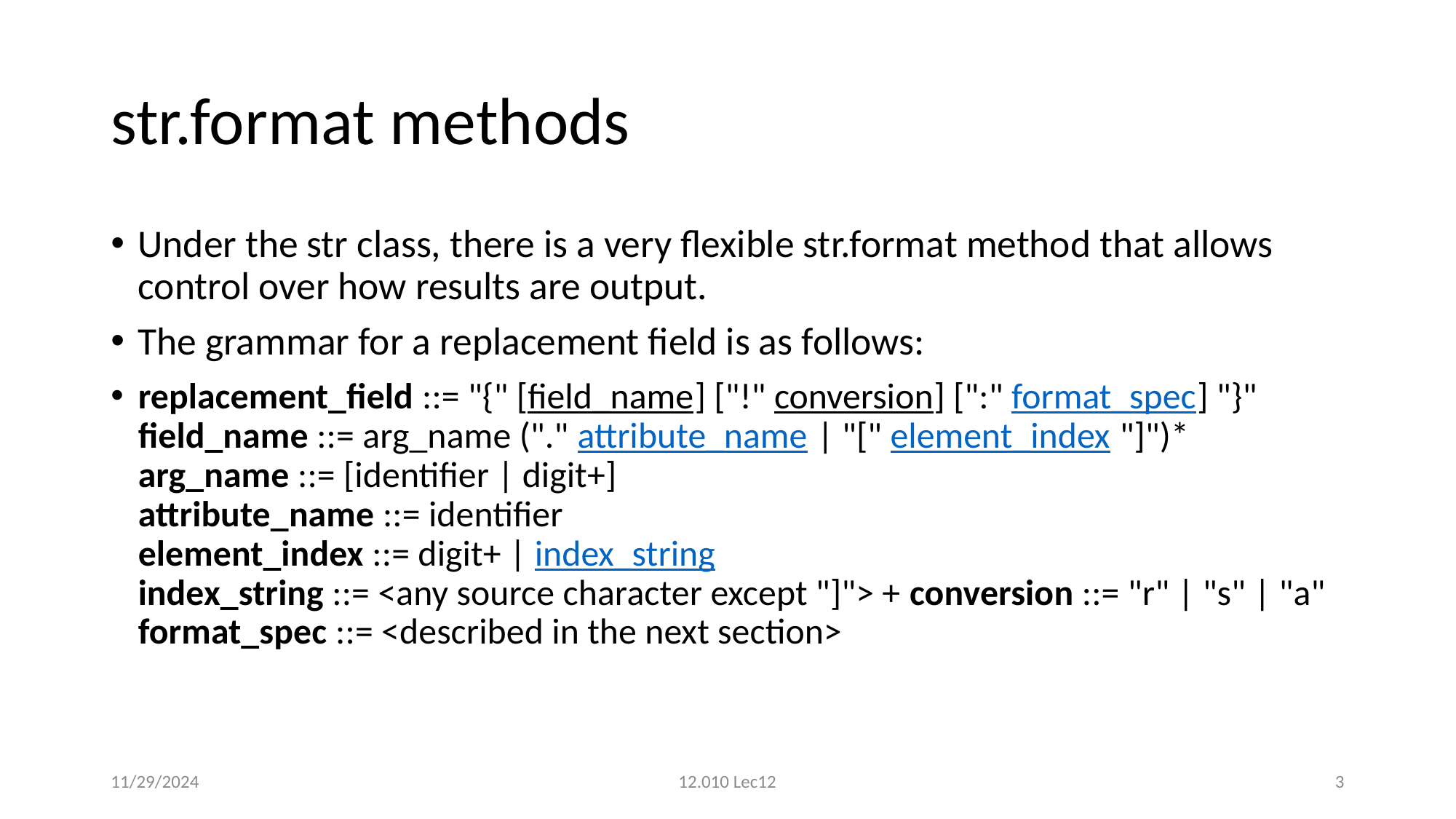

# str.format methods
Under the str class, there is a very flexible str.format method that allows control over how results are output.
The grammar for a replacement field is as follows:
replacement_field ::= "{" [field_name] ["!" conversion] [":" format_spec] "}"
field_name ::= arg_name ("." attribute_name | "[" element_index "]")* arg_name ::= [identifier | digit+]
attribute_name ::= identifier
element_index ::= digit+ | index_string
index_string ::= <any source character except "]"> + conversion ::= "r" | "s" | "a"
format_spec ::= <described in the next section>
11/29/2024
12.010 Lec12
3